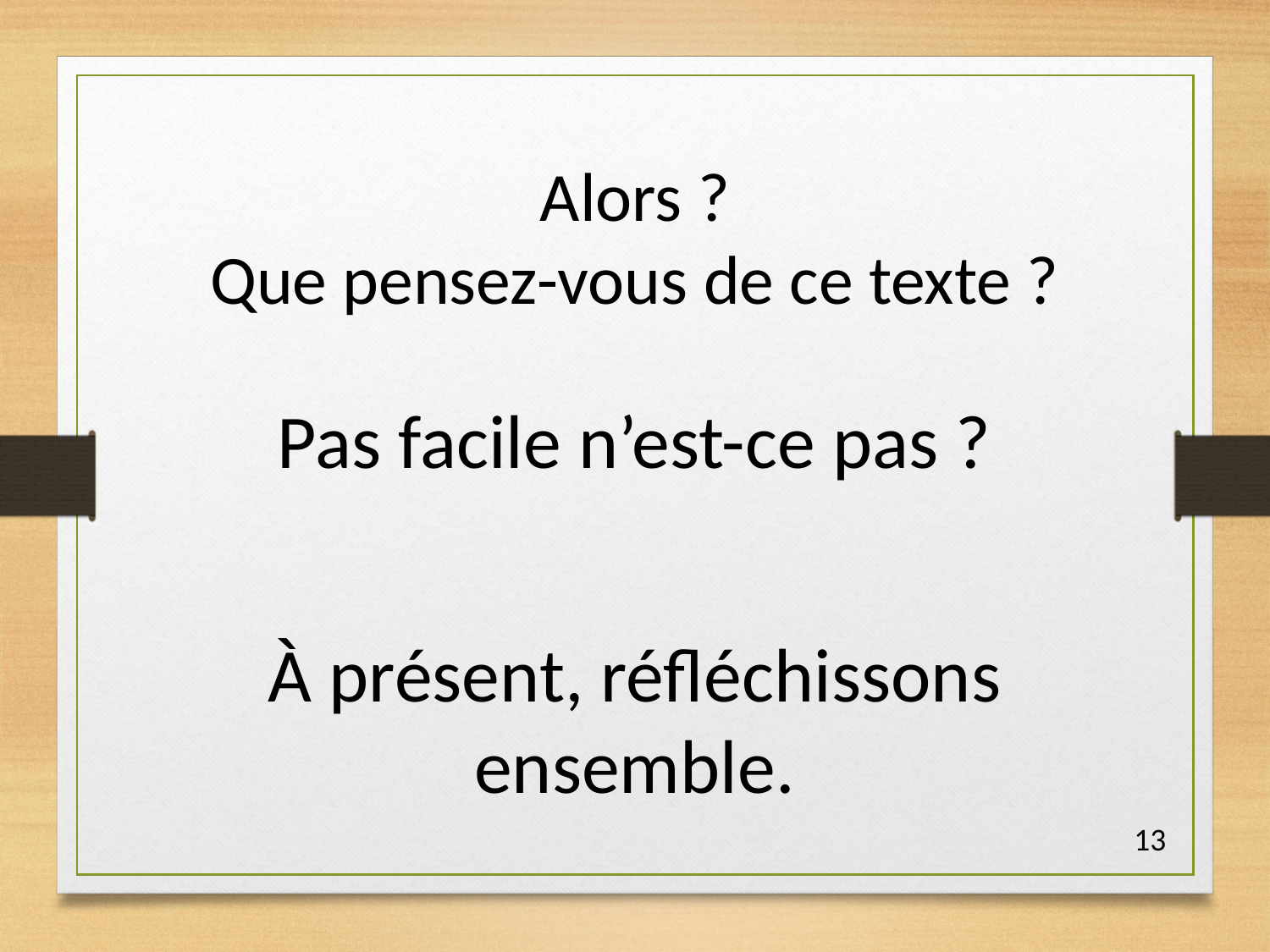

Alors ?
Que pensez-vous de ce texte ?

Pas facile n’est-ce pas ?

À présent, réfléchissons ensemble.
13